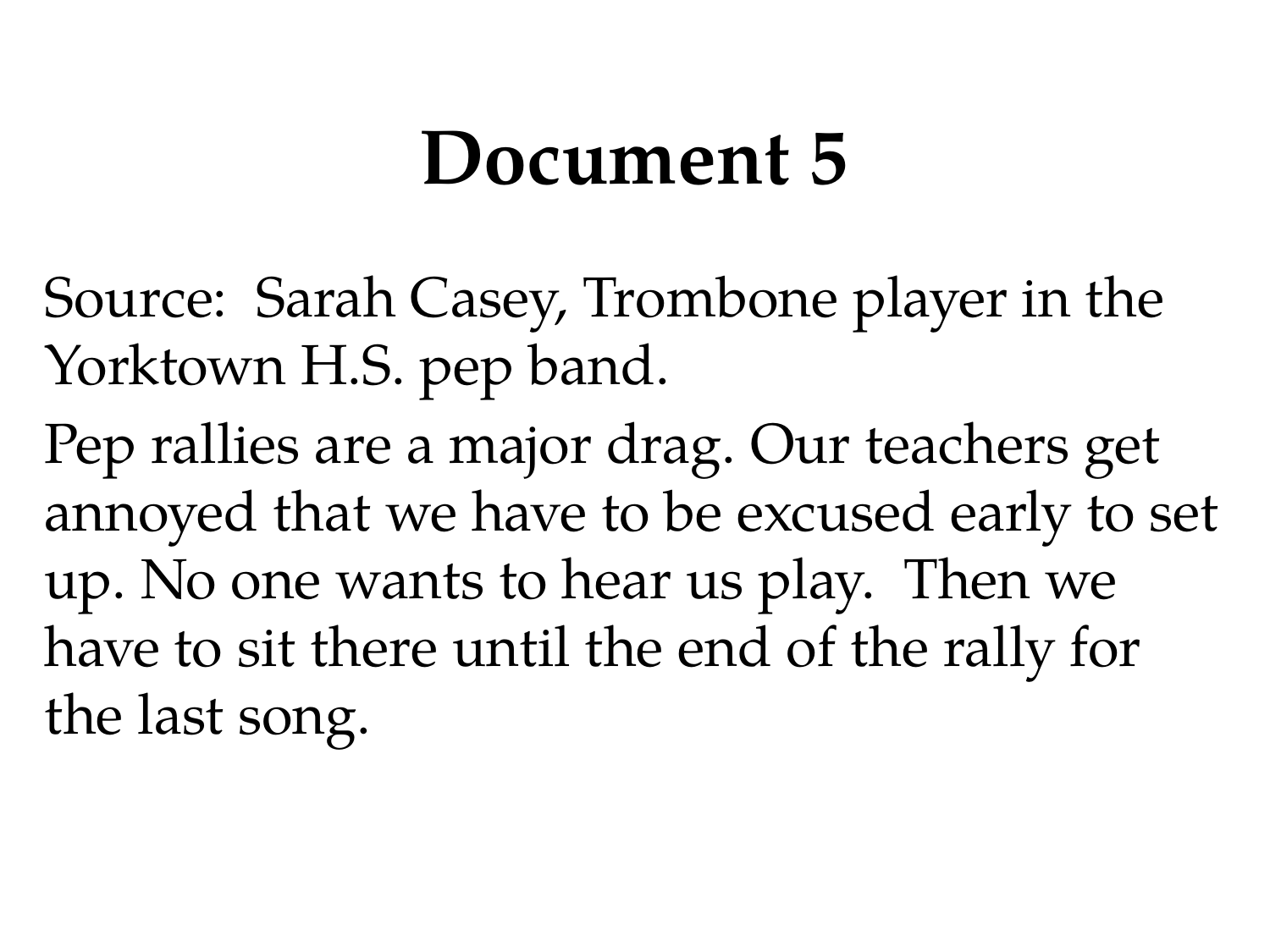

# Document 5
Source:  Sarah Casey, Trombone player in the Yorktown H.S. pep band.
Pep rallies are a major drag. Our teachers get annoyed that we have to be excused early to set up. No one wants to hear us play.  Then we have to sit there until the end of the rally for the last song.